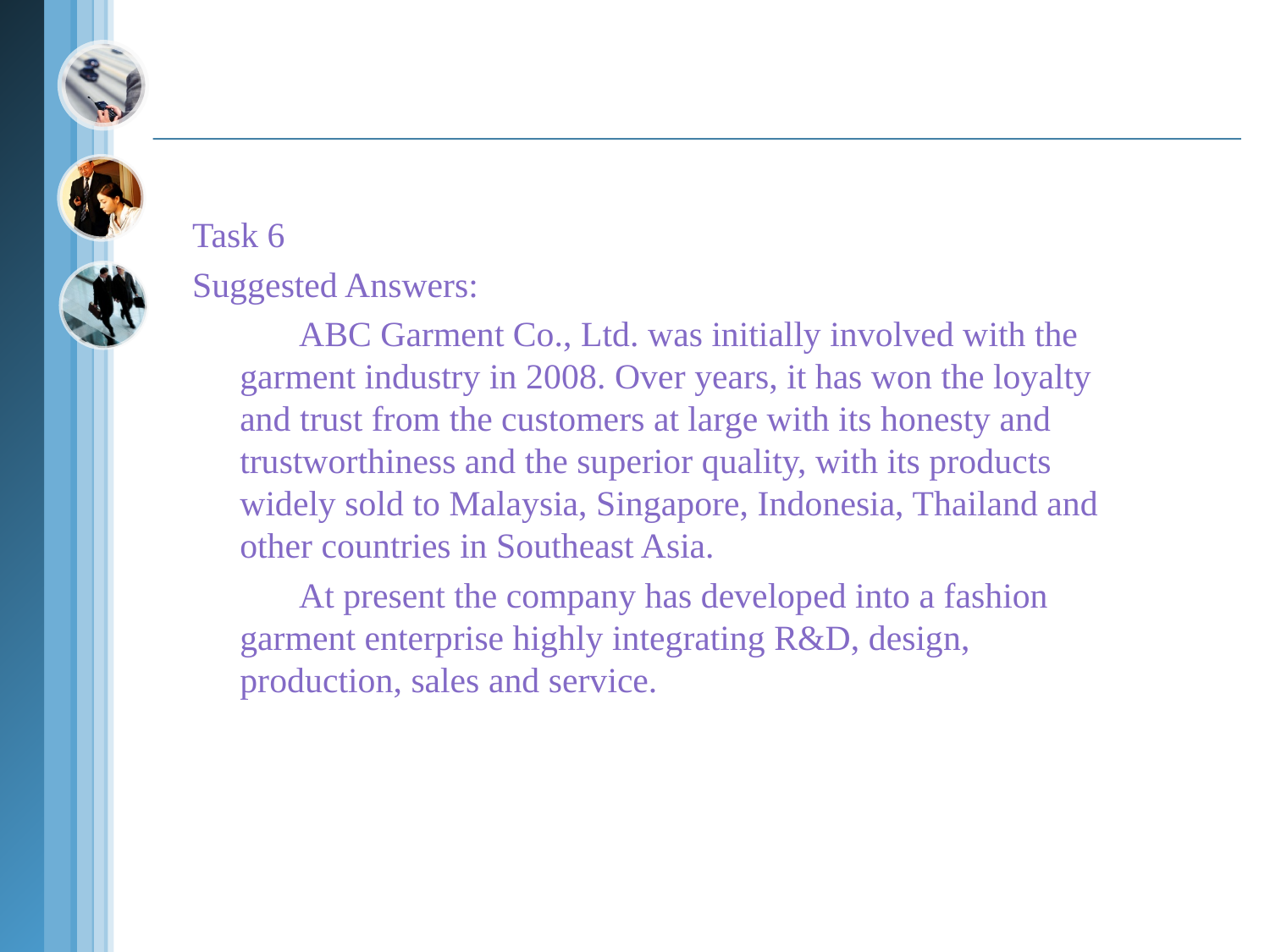

#
Task 6
Suggested Answers:
            ABC Garment Co., Ltd. was initially involved with the garment industry in 2008. Over years, it has won the loyalty and trust from the customers at large with its honesty and trustworthiness and the superior quality, with its products widely sold to Malaysia, Singapore, Indonesia, Thailand and other countries in Southeast Asia.
            At present the company has developed into a fashion garment enterprise highly integrating R&D, design, production, sales and service.